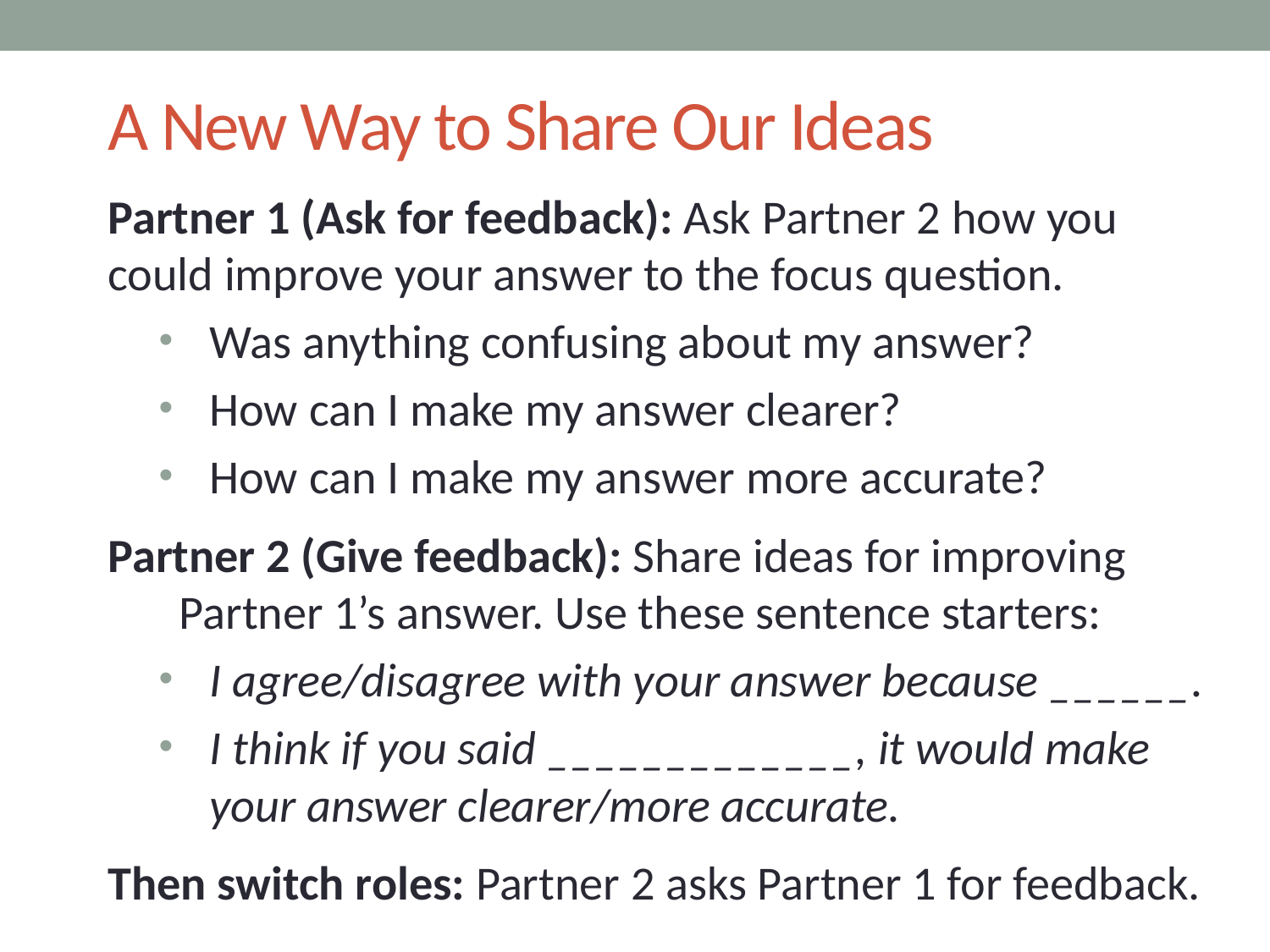

# A New Way to Share Our Ideas
Partner 1 (Ask for feedback): Ask Partner 2 how you could improve your answer to the focus question.
Was anything confusing about my answer?
How can I make my answer clearer?
How can I make my answer more accurate?
Partner 2 (Give feedback): Share ideas for improving Partner 1’s answer. Use these sentence starters:
I agree/disagree with your answer because ______.
I think if you said _____________, it would make your answer clearer/more accurate.
Then switch roles: Partner 2 asks Partner 1 for feedback.